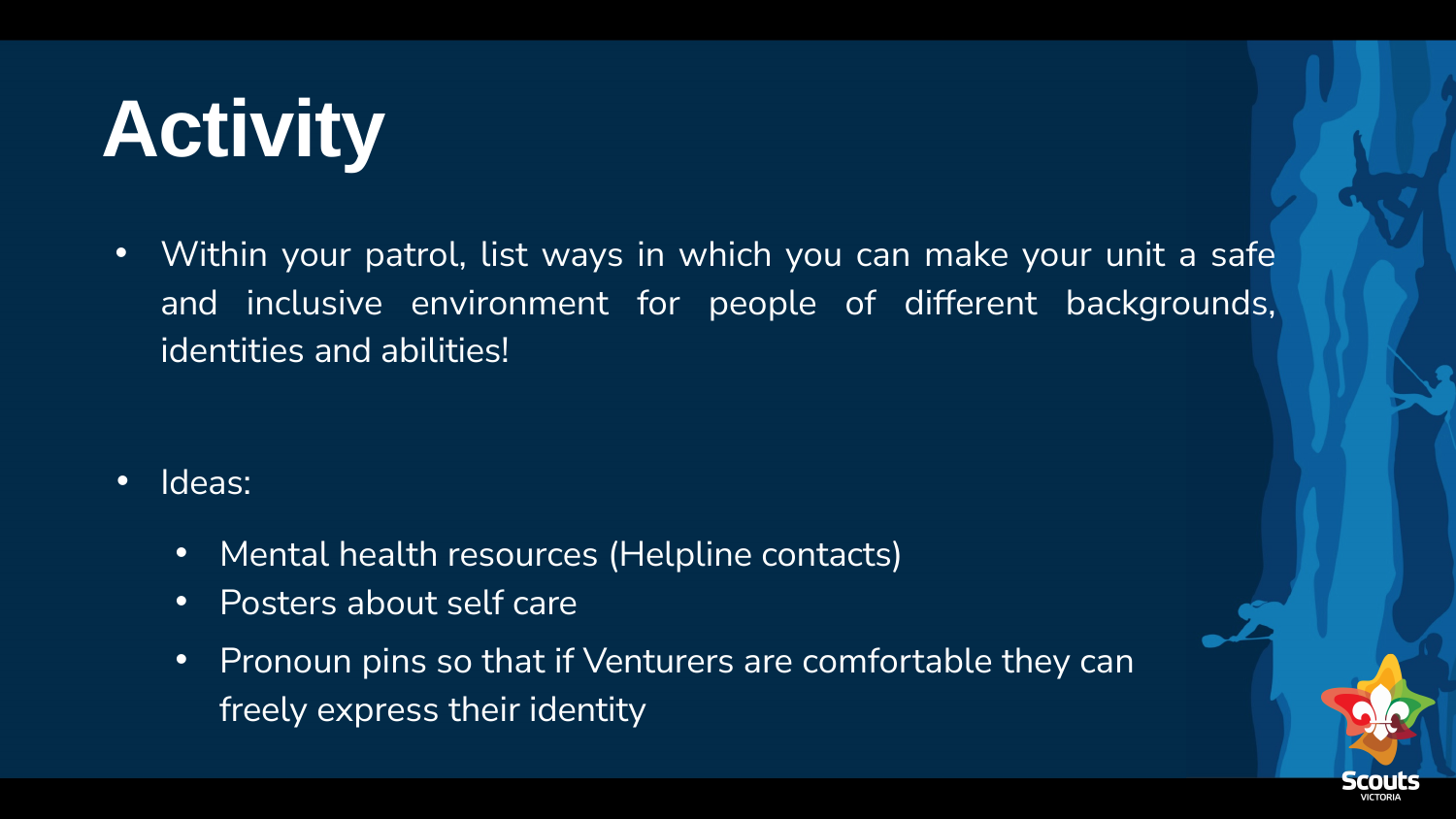

# Activity
Within your patrol, list ways in which you can make your unit a safe and inclusive environment for people of different backgrounds, identities and abilities!

Ideas:
Mental health resources (Helpline contacts)
Posters about self care
Pronoun pins so that if Venturers are comfortable they can freely express their identity